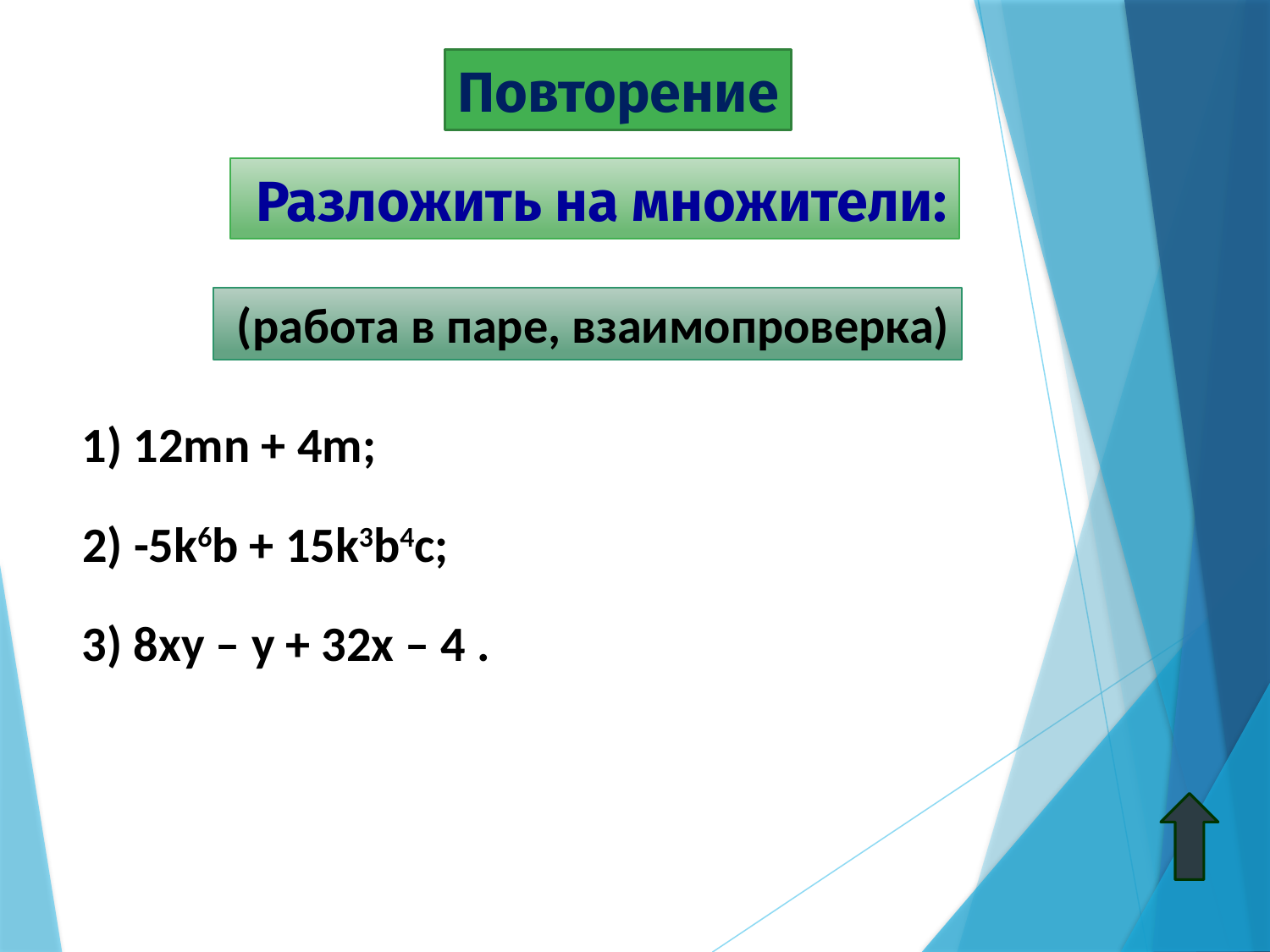

Повторение
 Разложить на множители:
 (работа в паре, взаимопроверка)
1) 12mn + 4m;
2) -5k6b + 15k3b4c;

3) 8xy – y + 32x – 4 .